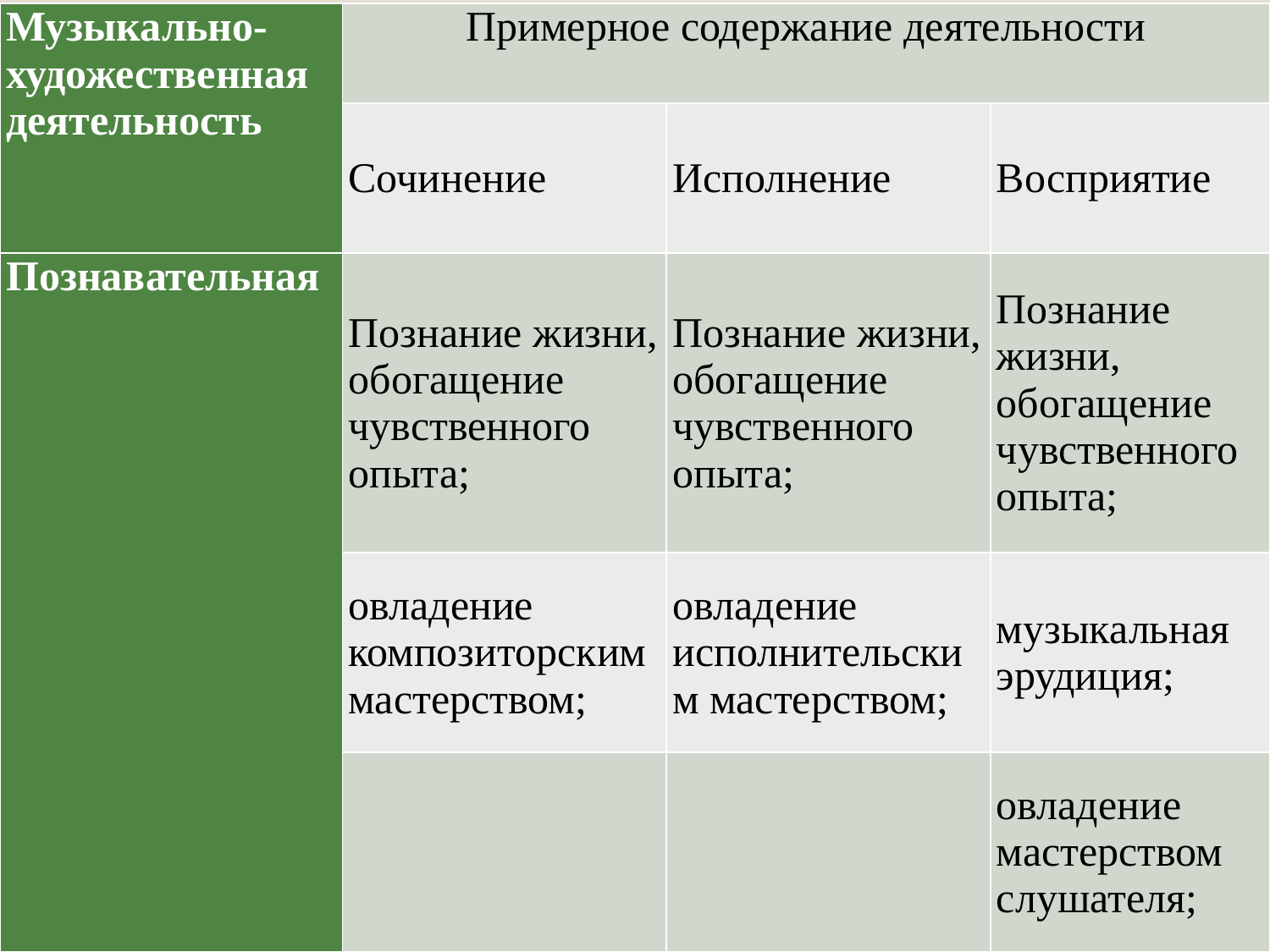

| Музыкально-художественная деятельность | Примерное содержание деятельности |  |  |
| --- | --- | --- | --- |
|  | Сочинение | Исполнение | Восприятие |
| Познавательная | Познание жизни, обогащение чувственного опыта; | Познание жизни, обогащение чувственного опыта; | Познание жизни, обогащение чувственного опыта; |
|  | овладение композиторским мастерством; | овладение исполнительским мастерством; | музыкальная эрудиция; |
|  |  |  | овладение мастерством слушателя; |
#